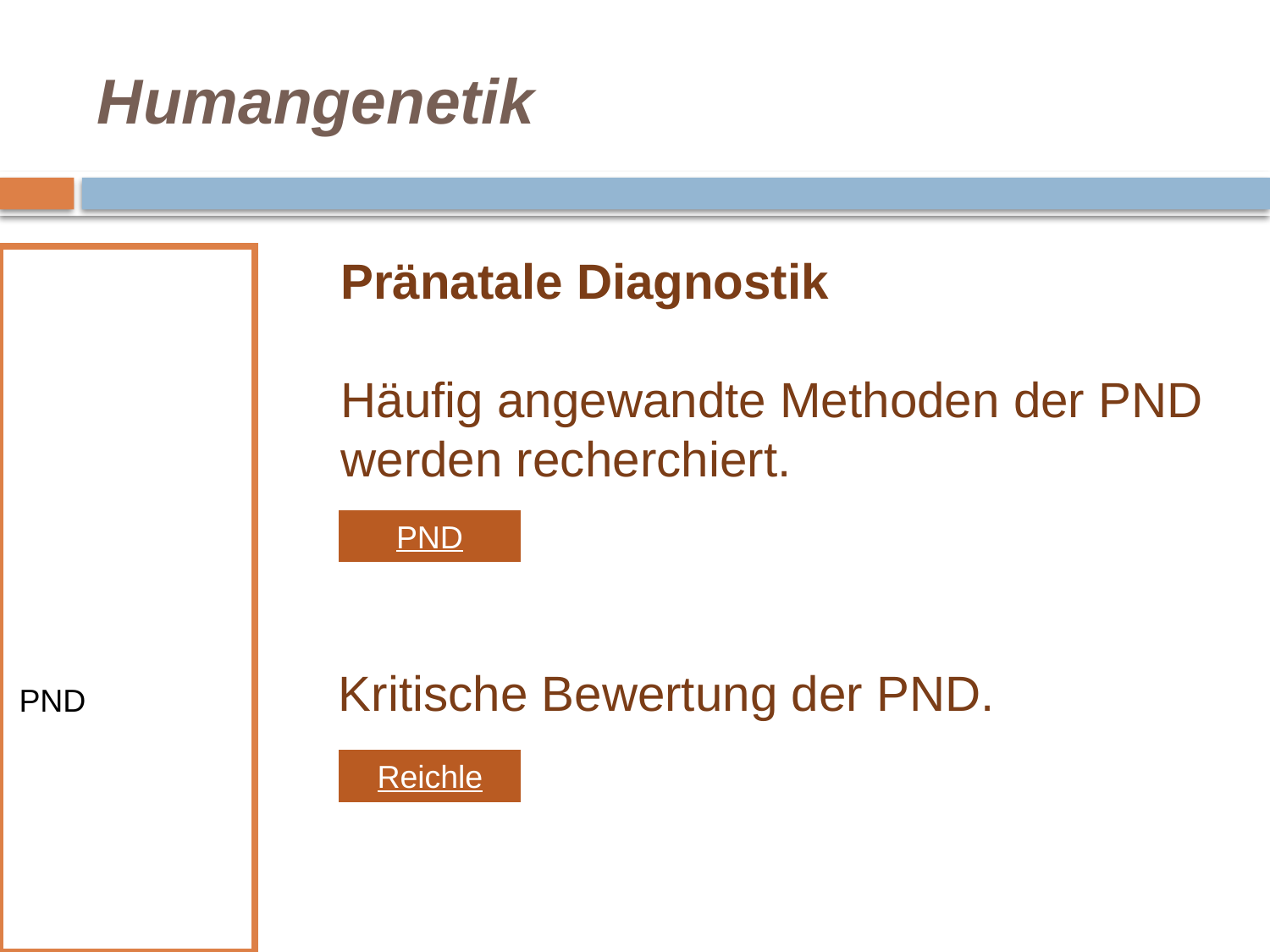

# Humangenetik
Pränatale Diagnostik 
Häufig angewandte Methoden der PND werden recherchiert.

Diagnose
Fam. Reichle
Humangenetik
Stammbaum
Erbkrankheiten
Hilfen
PND
Diagnose
Testung
PND
Kritische Bewertung der PND.

Reichle